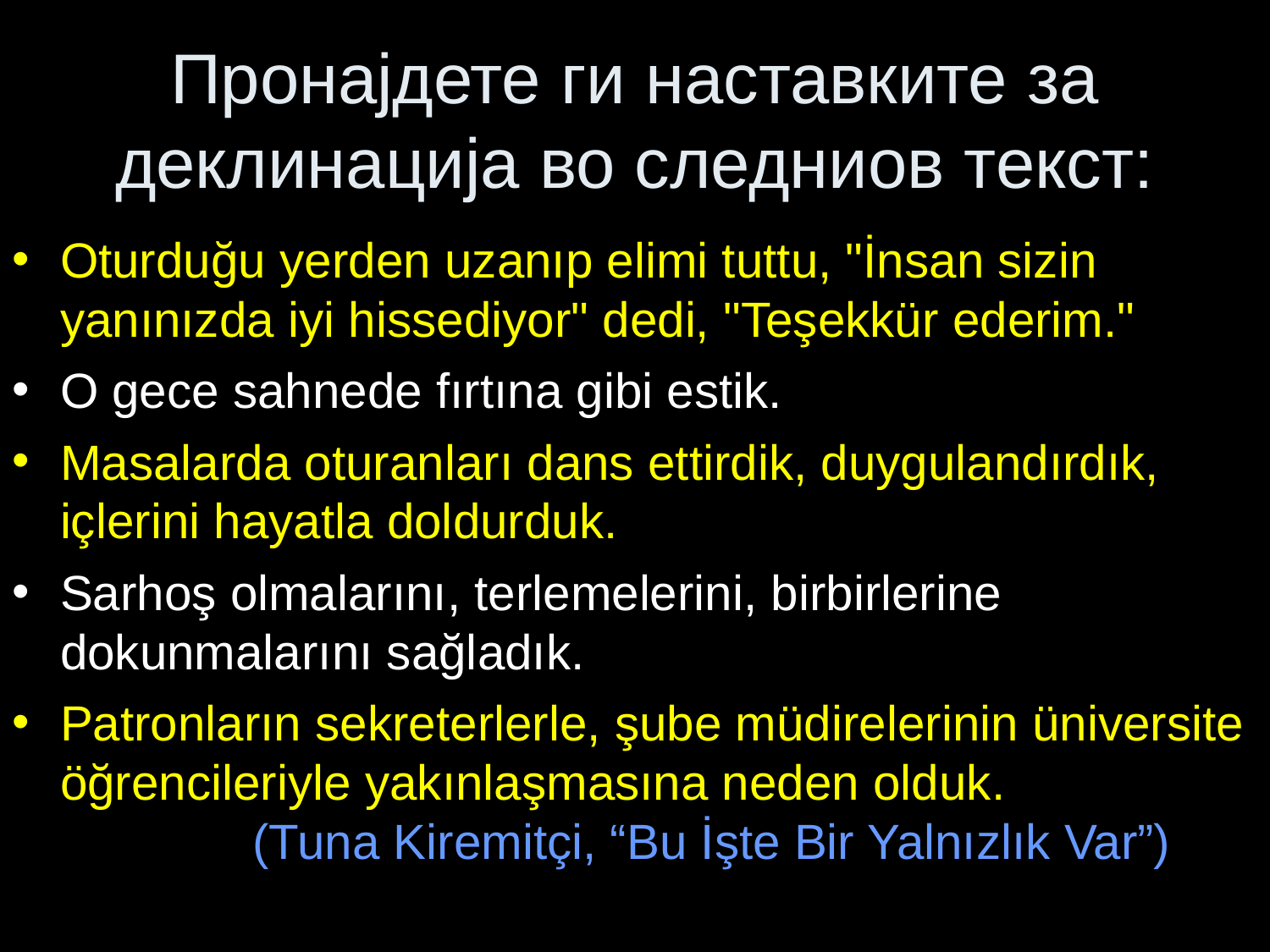

# Пронајдете ги наставките за деклинација во следниов текст:
Oturduğu yerden uzanıp elimi tuttu, "İnsan sizin yanınızda iyi hissediyor" dedi, "Teşekkür ederim."
O gece sahnede fırtına gibi estik.
Masalarda oturanları dans ettirdik, duygulandırdık, içlerini hayatla doldurduk.
Sarhoş olmalarını, terlemelerini, birbirlerine dokunmalarını sağladık.
Patronların sekreterlerle, şube müdirelerinin üniversite öğrencileriyle yakınlaşmasına neden olduk.
              (Tuna Kiremitçi, “Bu İşte Bir Yalnızlık Var”)